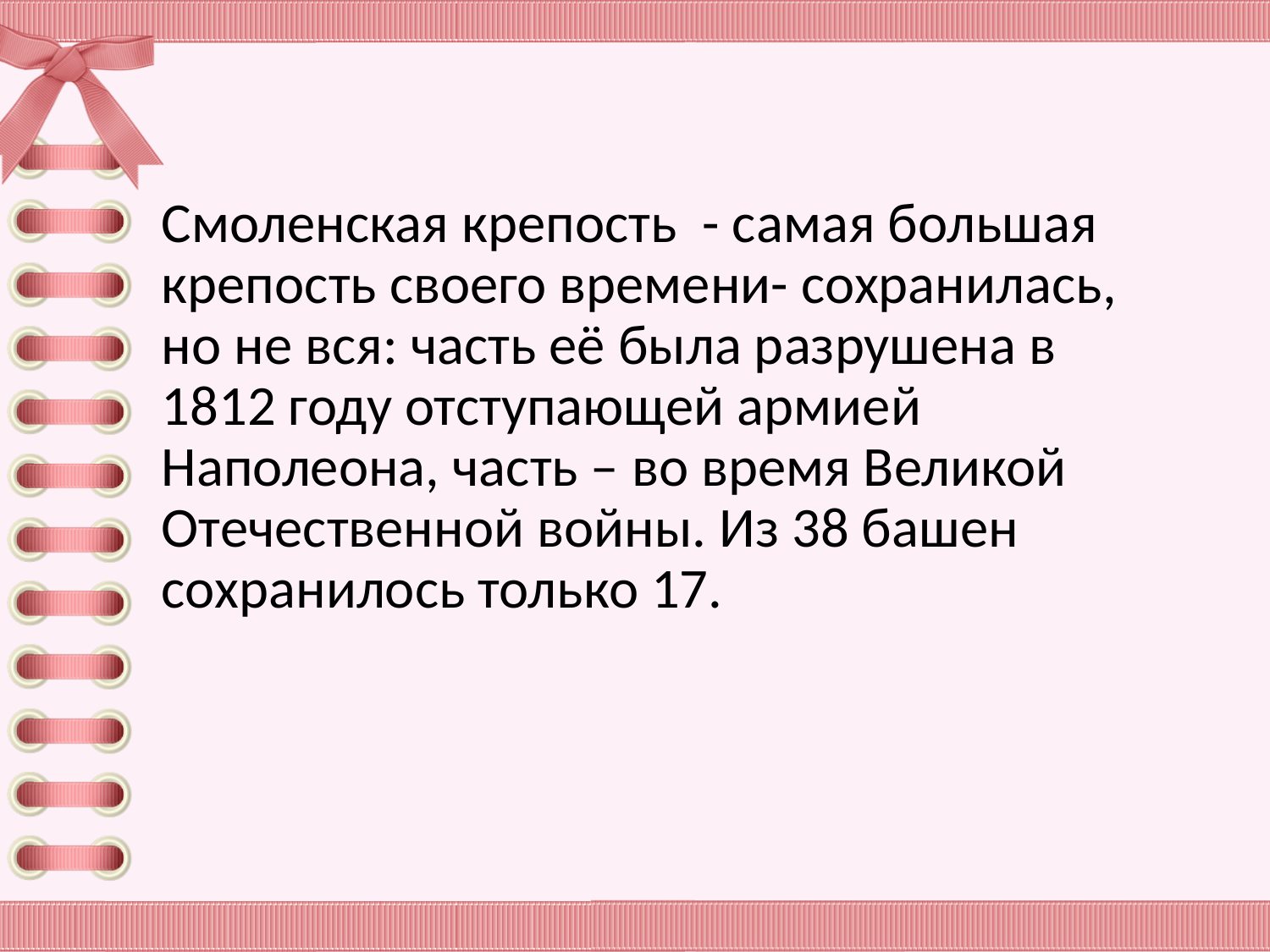

# Смоленская крепость  - самая большая крепость своего времени- сохранилась, но не вся: часть её была разрушена в 1812 году отступающей армией Наполеона, часть – во время Великой Отечественной войны. Из 38 башен сохранилось только 17.